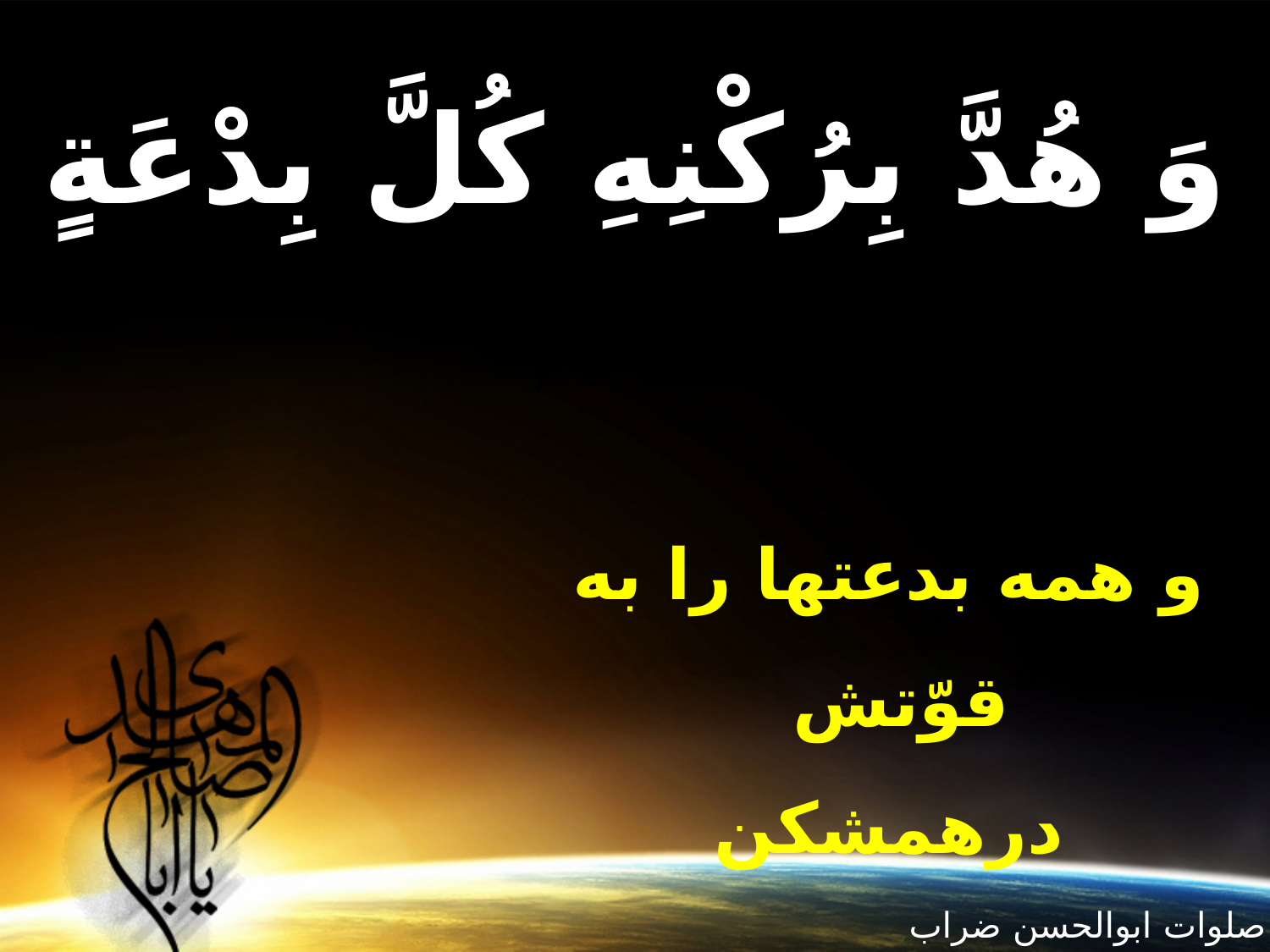

وَ هُدَّ بِرُكْنِهِ كُلَّ بِدْعَةٍ
و همه بدعتها را به قوّتش
درهم‏شكن‏